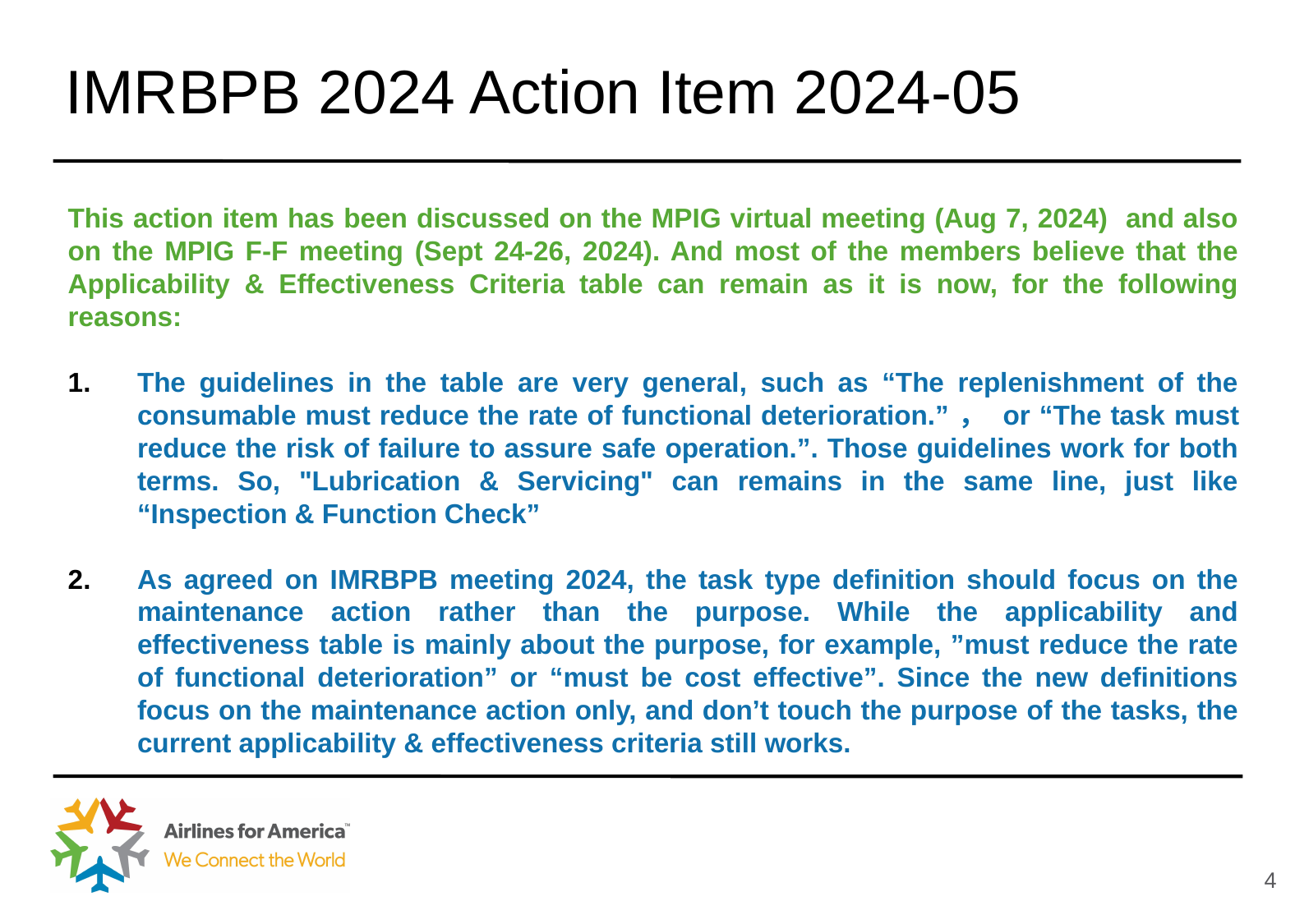

IMRBPB 2024 Action Item 2024-05
This action item has been discussed on the MPIG virtual meeting (Aug 7, 2024)  and also on the MPIG F-F meeting (Sept 24-26, 2024). And most of the members believe that the Applicability & Effectiveness Criteria table can remain as it is now, for the following reasons:

The guidelines in the table are very general, such as “The replenishment of the consumable must reduce the rate of functional deterioration.”， or “The task must reduce the risk of failure to assure safe operation.”. Those guidelines work for both terms. So, "Lubrication & Servicing" can remains in the same line, just like “Inspection & Function Check”

As agreed on IMRBPB meeting 2024, the task type definition should focus on the maintenance action rather than the purpose. While the applicability and effectiveness table is mainly about the purpose, for example, ”must reduce the rate of functional deterioration” or “must be cost effective”. Since the new definitions focus on the maintenance action only, and don’t touch the purpose of the tasks, the current applicability & effectiveness criteria still works.
4